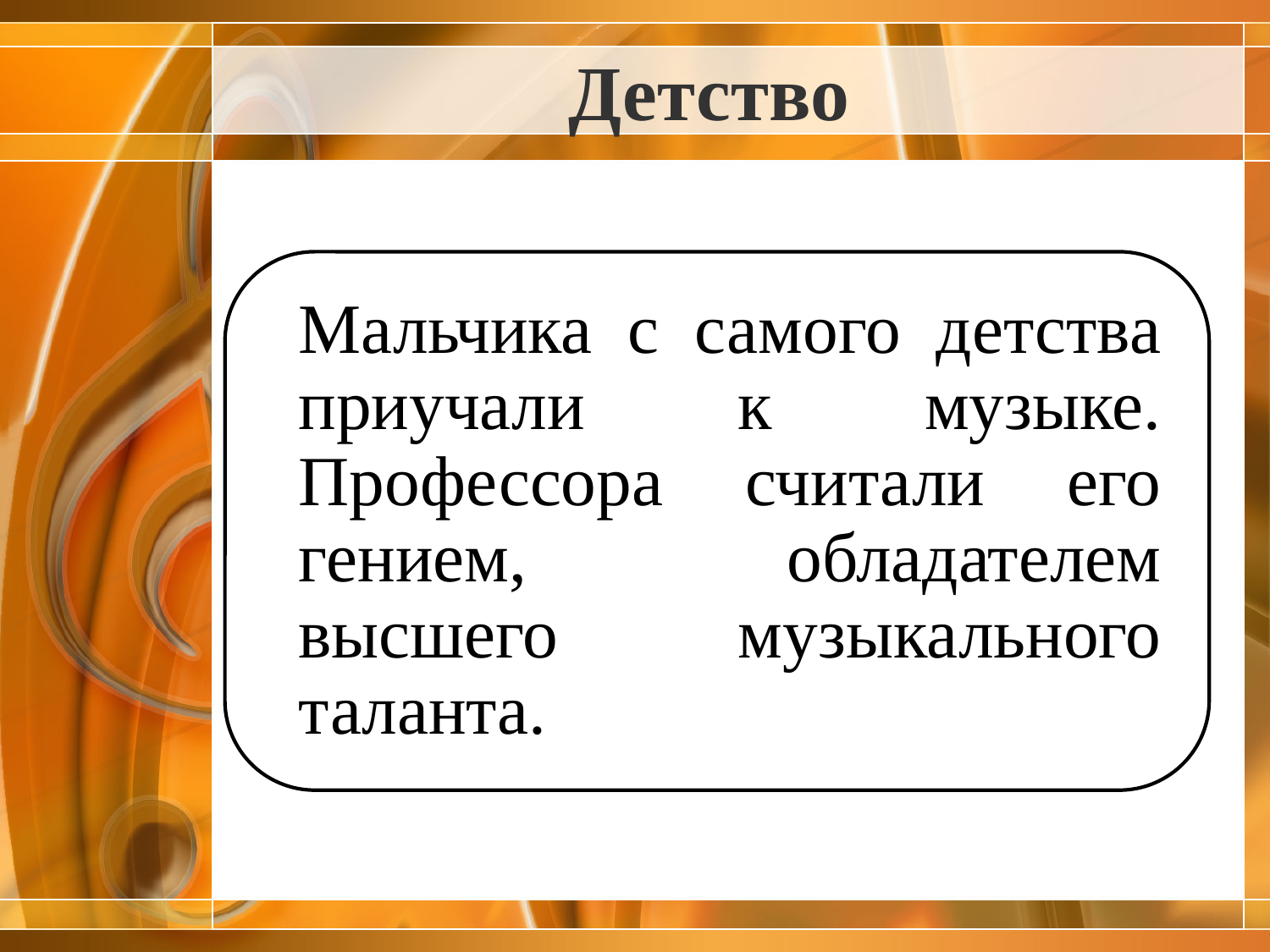

# Детство
Мальчика с самого детства приучали к музыке. Профессора считали его гением, обладателем высшего музыкального таланта.